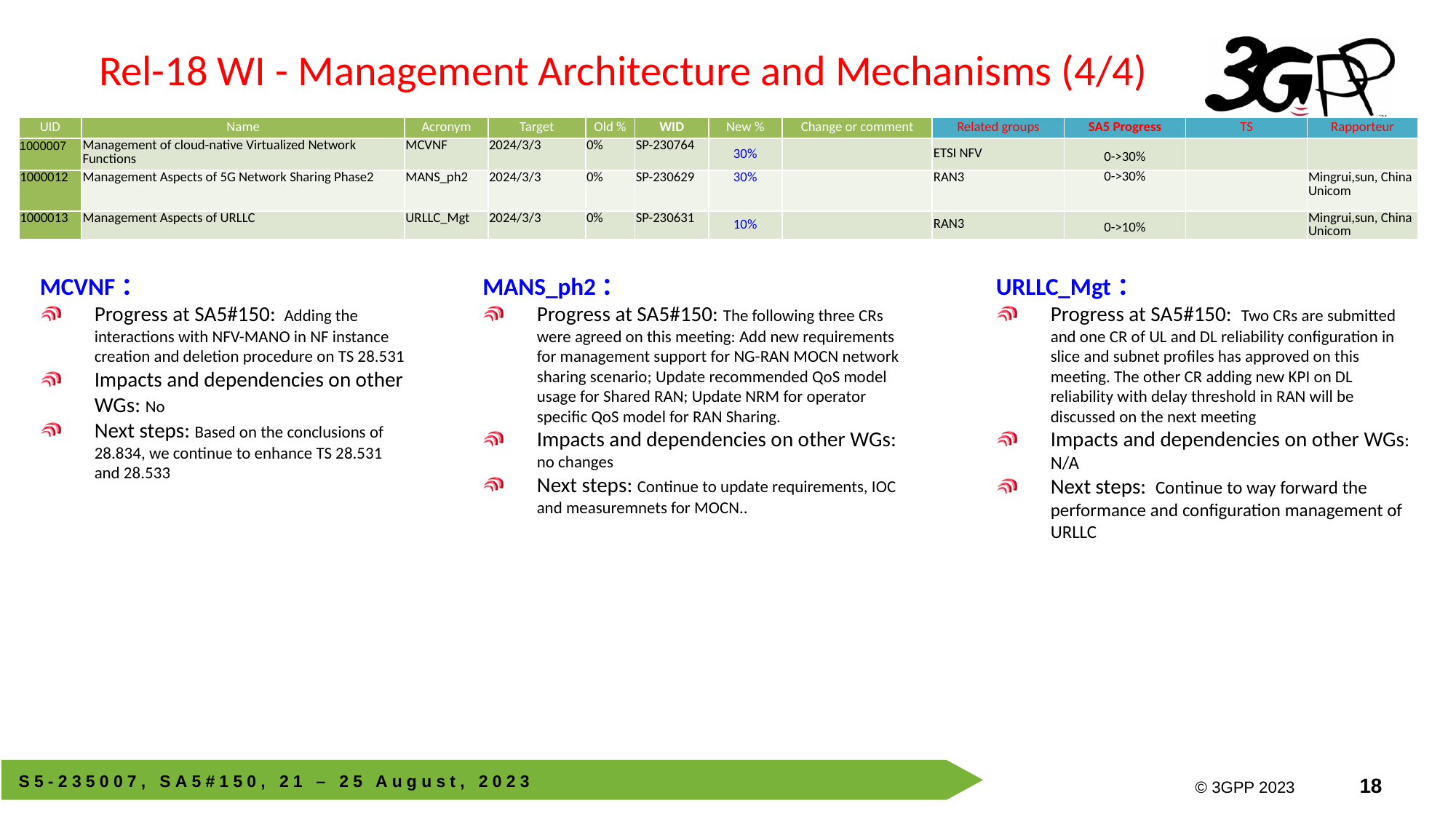

# Rel-18 WI - Management Architecture and Mechanisms (4/4)
| UID | Name | Acronym | Target | Old % | WID | New % | Change or comment | Related groups | SA5 Progress | TS | Rapporteur |
| --- | --- | --- | --- | --- | --- | --- | --- | --- | --- | --- | --- |
| 1000007 | Management of cloud-native Virtualized Network Functions | MCVNF | 2024/3/3 | 0% | SP-230764 | 30% |  | ETSI NFV | 0->30% |  |  |
| 1000012 | Management Aspects of 5G Network Sharing Phase2 | MANS\_ph2 | 2024/3/3 | 0% | SP-230629 | 30% |  | RAN3 | 0->30% |  | Mingrui,sun, China Unicom |
| 1000013 | Management Aspects of URLLC | URLLC\_Mgt | 2024/3/3 | 0% | SP-230631 | 10% |  | RAN3 | 0->10% |  | Mingrui,sun, China Unicom |
MCVNF：
Progress at SA5#150:  Adding the interactions with NFV-MANO in NF instance creation and deletion procedure on TS 28.531
Impacts and dependencies on other WGs: No
Next steps: Based on the conclusions of 28.834, we continue to enhance TS 28.531 and 28.533
MANS_ph2：
Progress at SA5#150: The following three CRs were agreed on this meeting: Add new requirements for management support for NG-RAN MOCN network sharing scenario; Update recommended QoS model usage for Shared RAN; Update NRM for operator specific QoS model for RAN Sharing.
Impacts and dependencies on other WGs: no changes
Next steps: Continue to update requirements, IOC and measuremnets for MOCN..
URLLC_Mgt：
Progress at SA5#150:  Two CRs are submitted and one CR of UL and DL reliability configuration in slice and subnet profiles has approved on this meeting. The other CR adding new KPI on DL reliability with delay threshold in RAN will be discussed on the next meeting
Impacts and dependencies on other WGs: N/A
Next steps:  Continue to way forward the performance and configuration management of URLLC